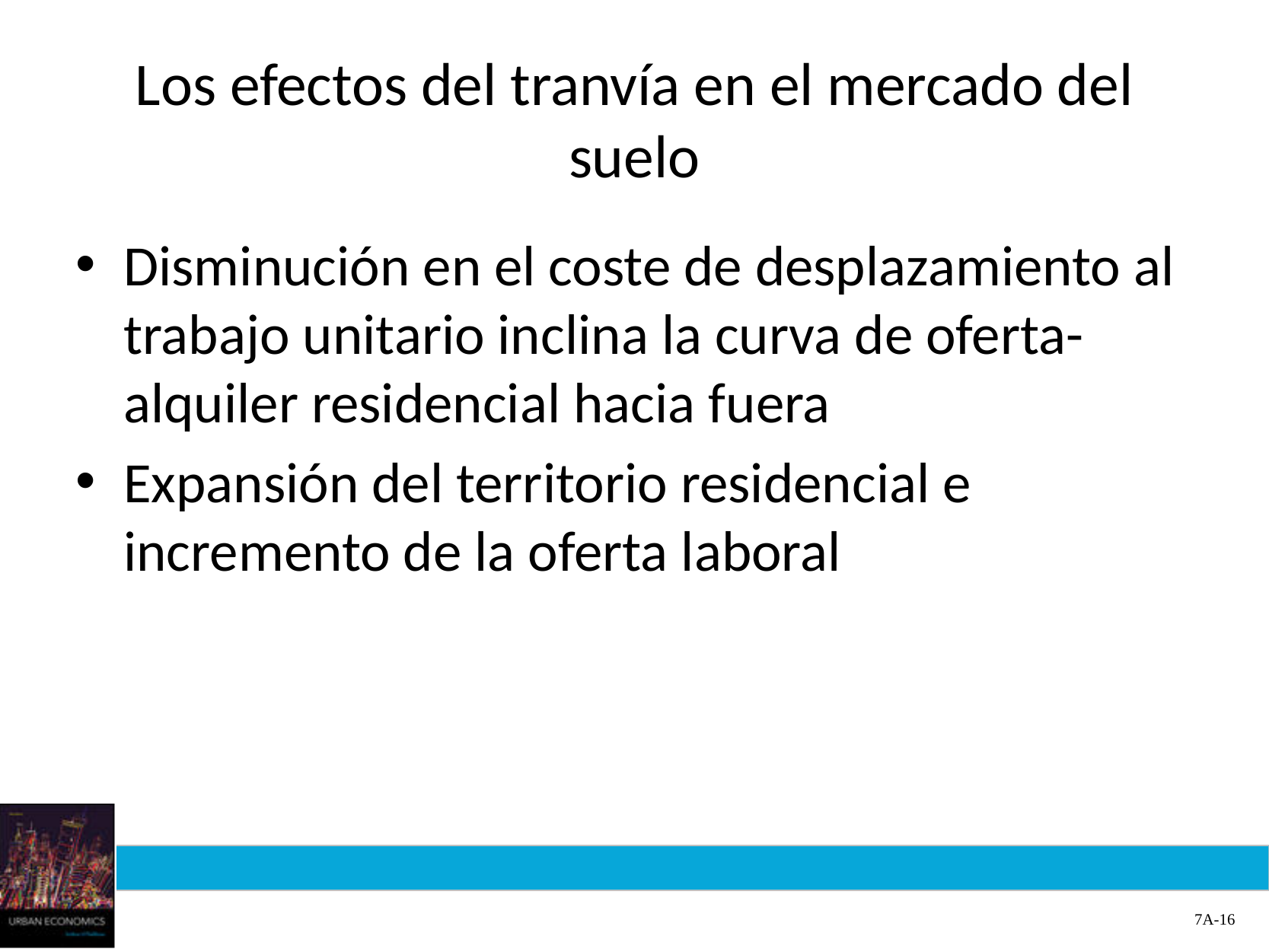

# Los efectos del tranvía en el mercado del suelo
Disminución en el coste de desplazamiento al trabajo unitario inclina la curva de oferta-alquiler residencial hacia fuera
Expansión del territorio residencial e incremento de la oferta laboral
7A-16